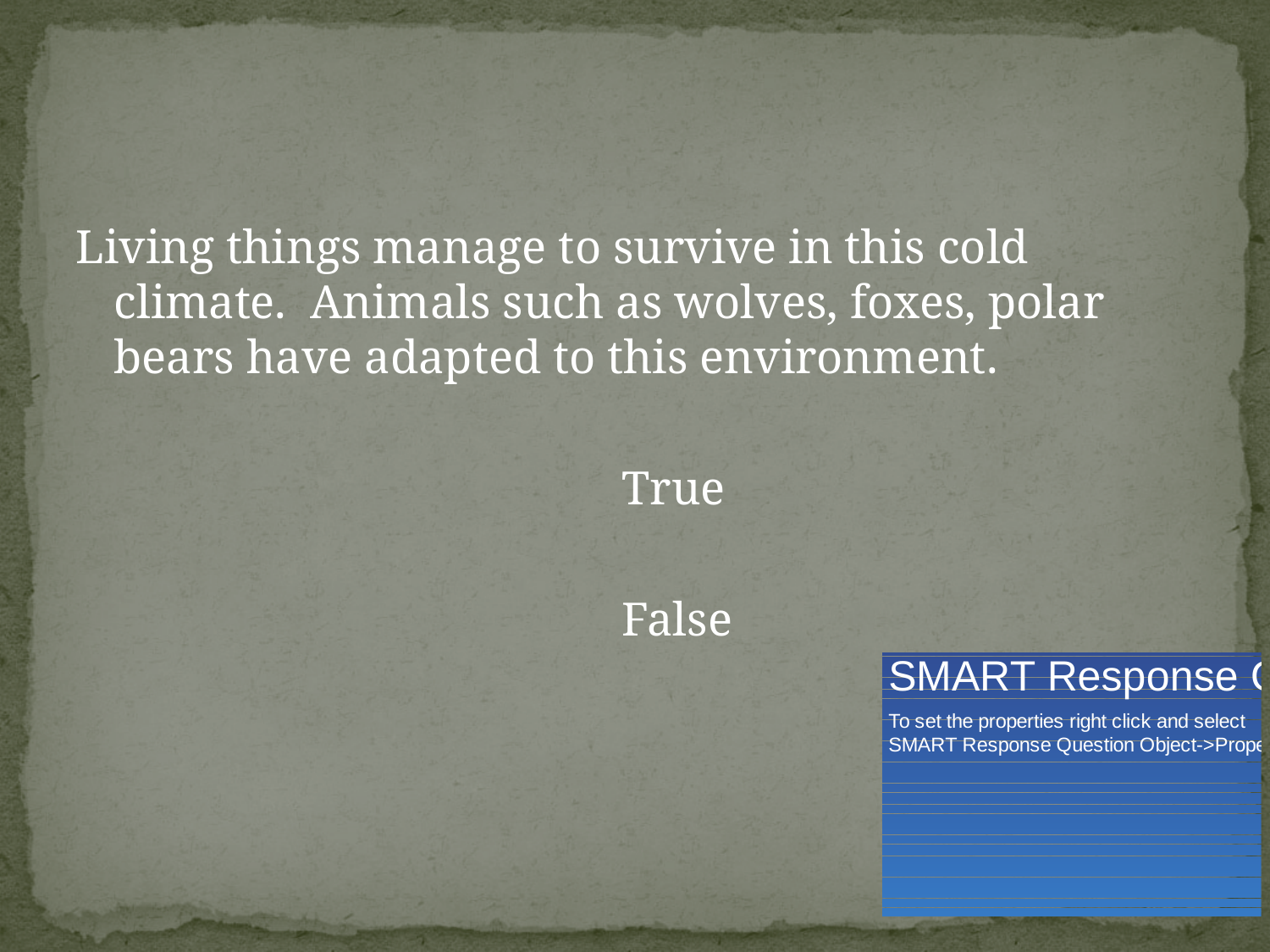

#
Living things manage to survive in this cold climate.  Animals such as wolves, foxes, polar bears have adapted to this environment.

					True

					False